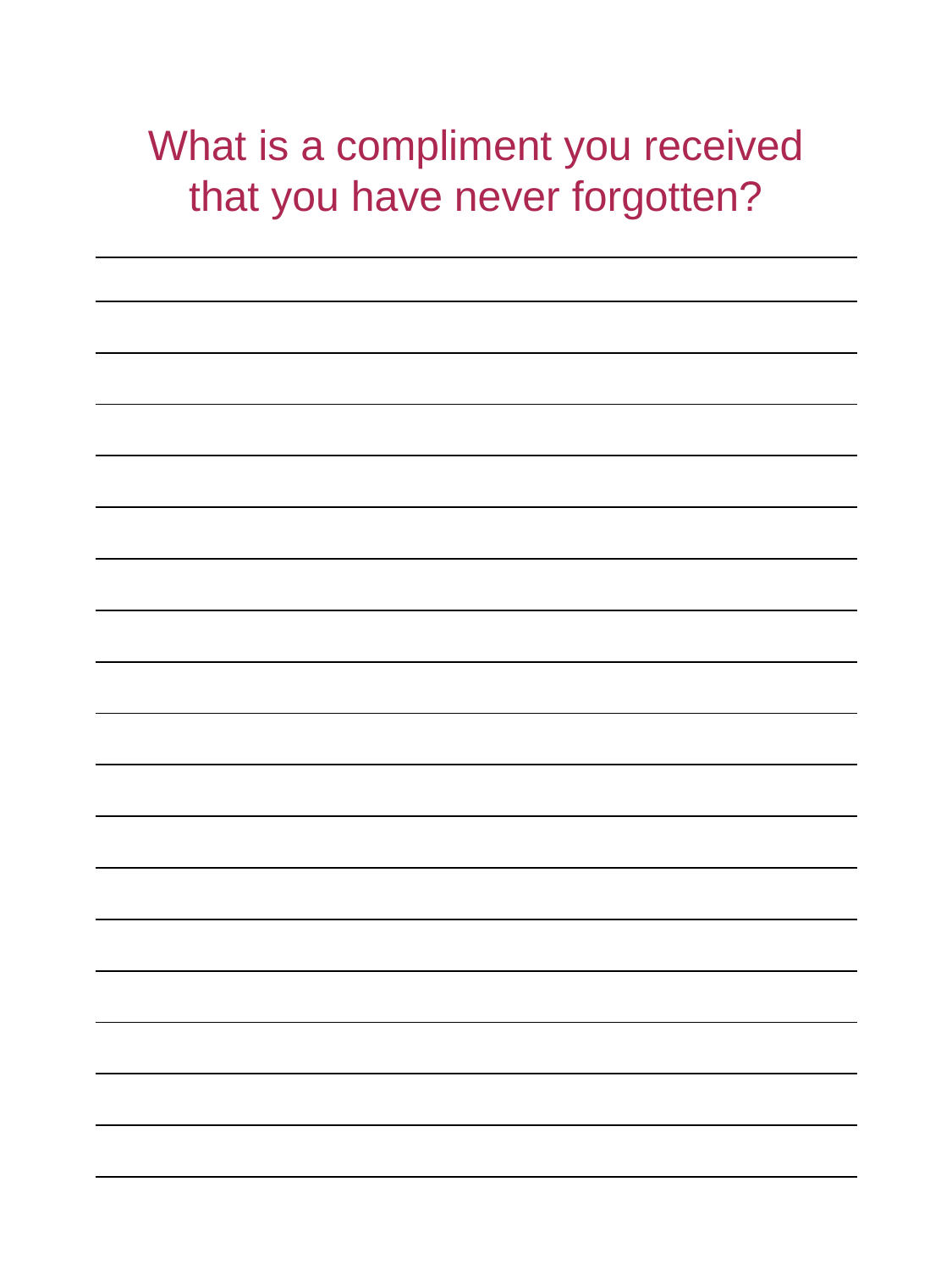

What is a compliment you received that you have never forgotten?
|  |
| --- |
|  |
|  |
|  |
|  |
|  |
|  |
|  |
|  |
|  |
|  |
|  |
|  |
|  |
|  |
|  |
|  |
|  |